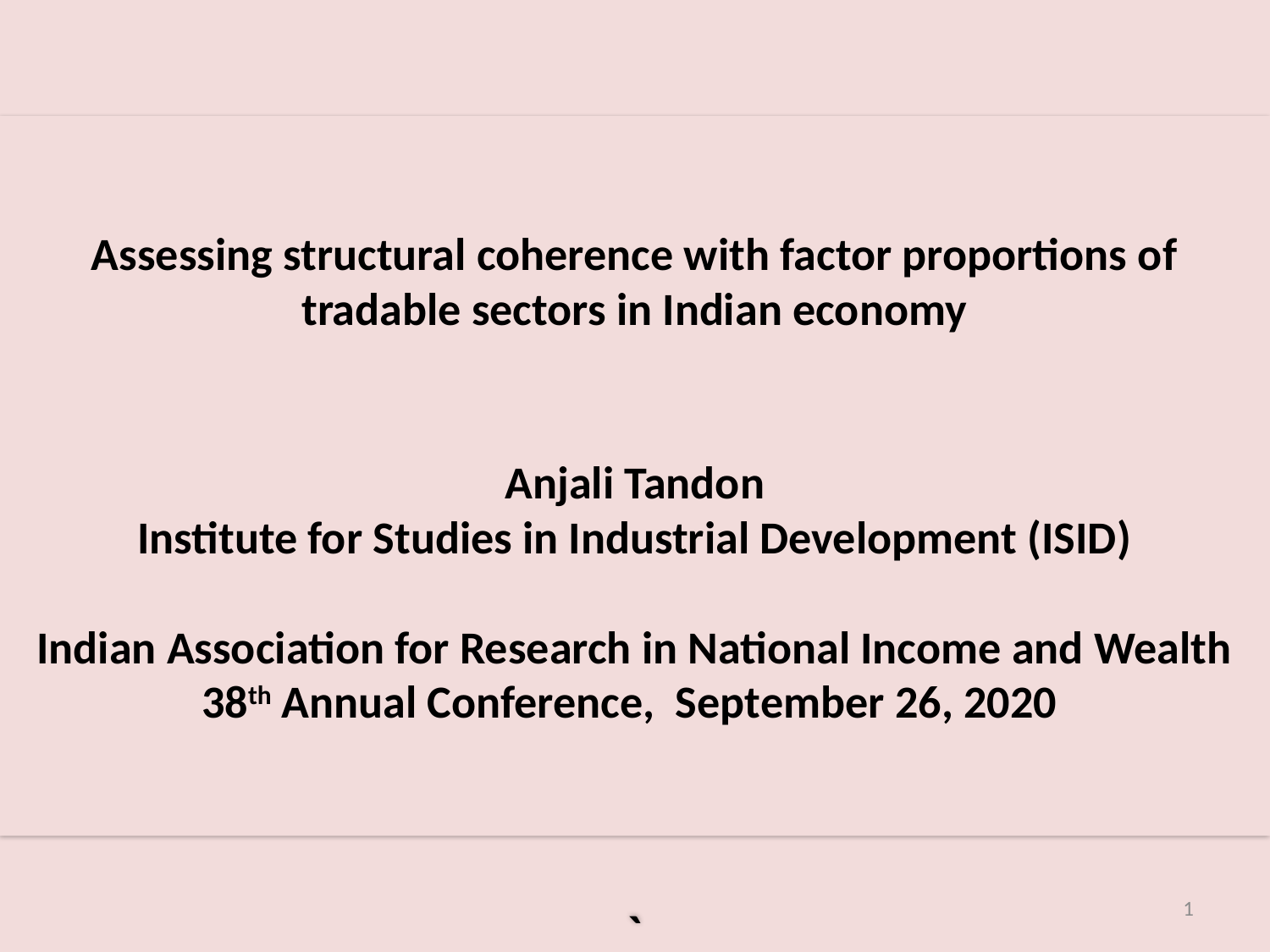

# Assessing structural coherence with factor proportions of tradable sectors in Indian economy Anjali Tandon Institute for Studies in Industrial Development (ISID) Indian Association for Research in National Income and Wealth 38th Annual Conference,  September 26, 2020 `
1